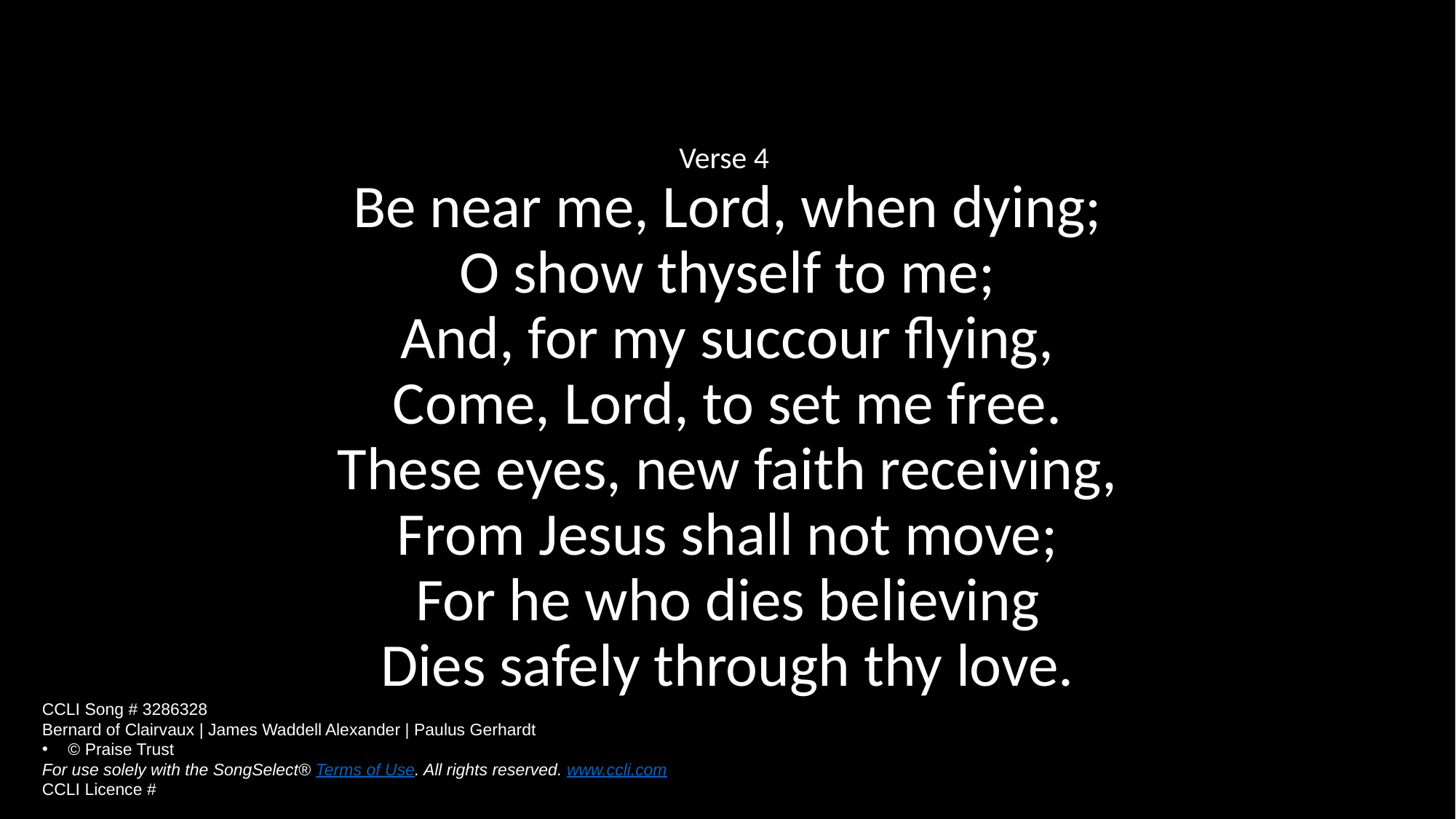

Verse 4
Be near me, Lord, when dying;
O show thyself to me;
And, for my succour flying,
Come, Lord, to set me free.
These eyes, new faith receiving,
From Jesus shall not move;
For he who dies believing
Dies safely through thy love.

CCLI Song # 3286328
Bernard of Clairvaux | James Waddell Alexander | Paulus Gerhardt
© Praise Trust
For use solely with the SongSelect® Terms of Use. All rights reserved. www.ccli.com
CCLI Licence #